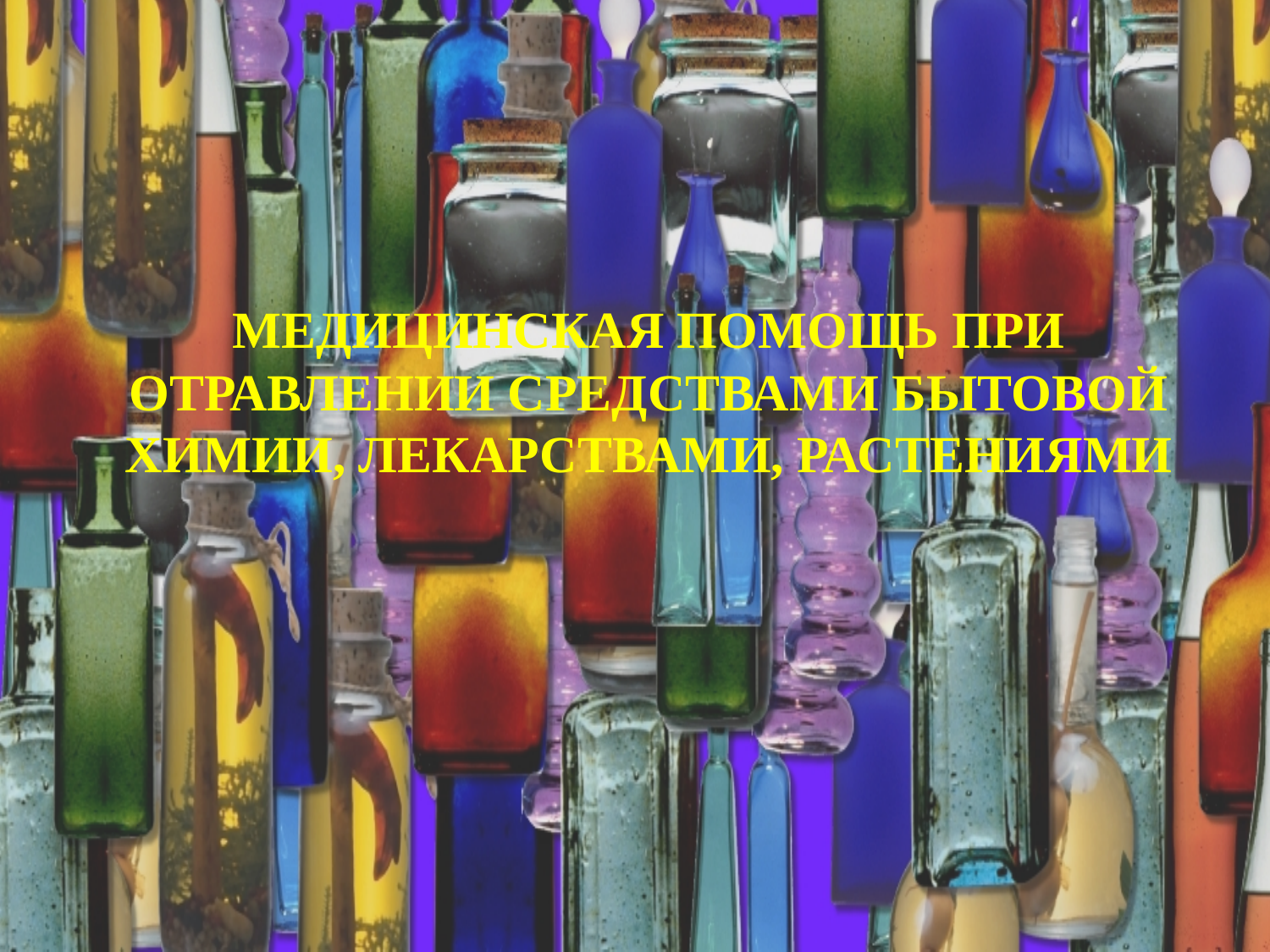

# МЕДИЦИНСКАЯ ПОМОЩЬ ПРИ ОТРАВЛЕНИИ СРЕДСТВАМИ БЫТОВОЙ ХИМИИ, ЛЕКАРСТВАМИ, РАСТЕНИЯМИ